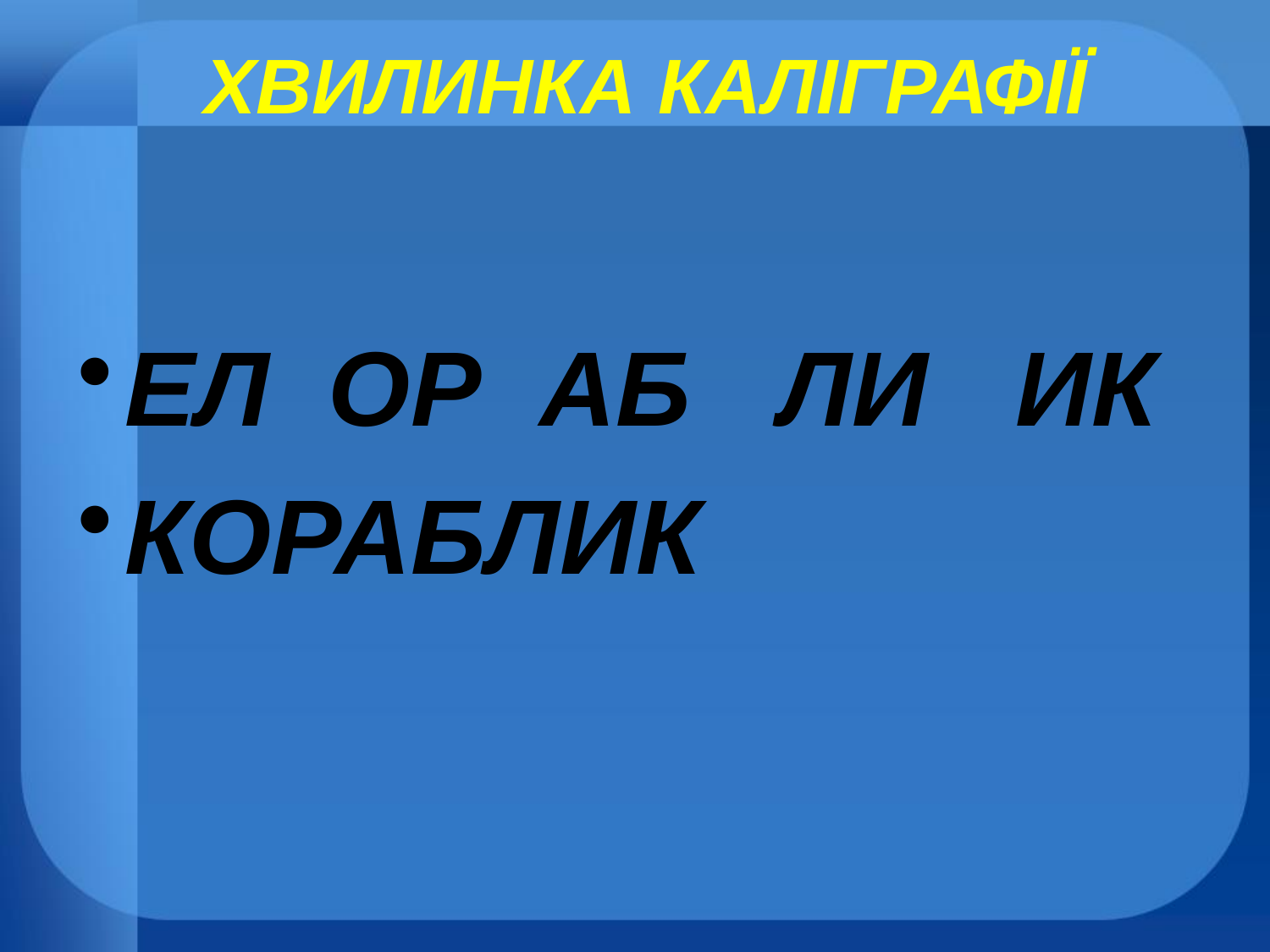

# ХВИЛИНКА КАЛІГРАФІЇ

ЕЛ  ОР  АБ   ЛИ   ИК
КОРАБЛИК

ПОГАНИЙ